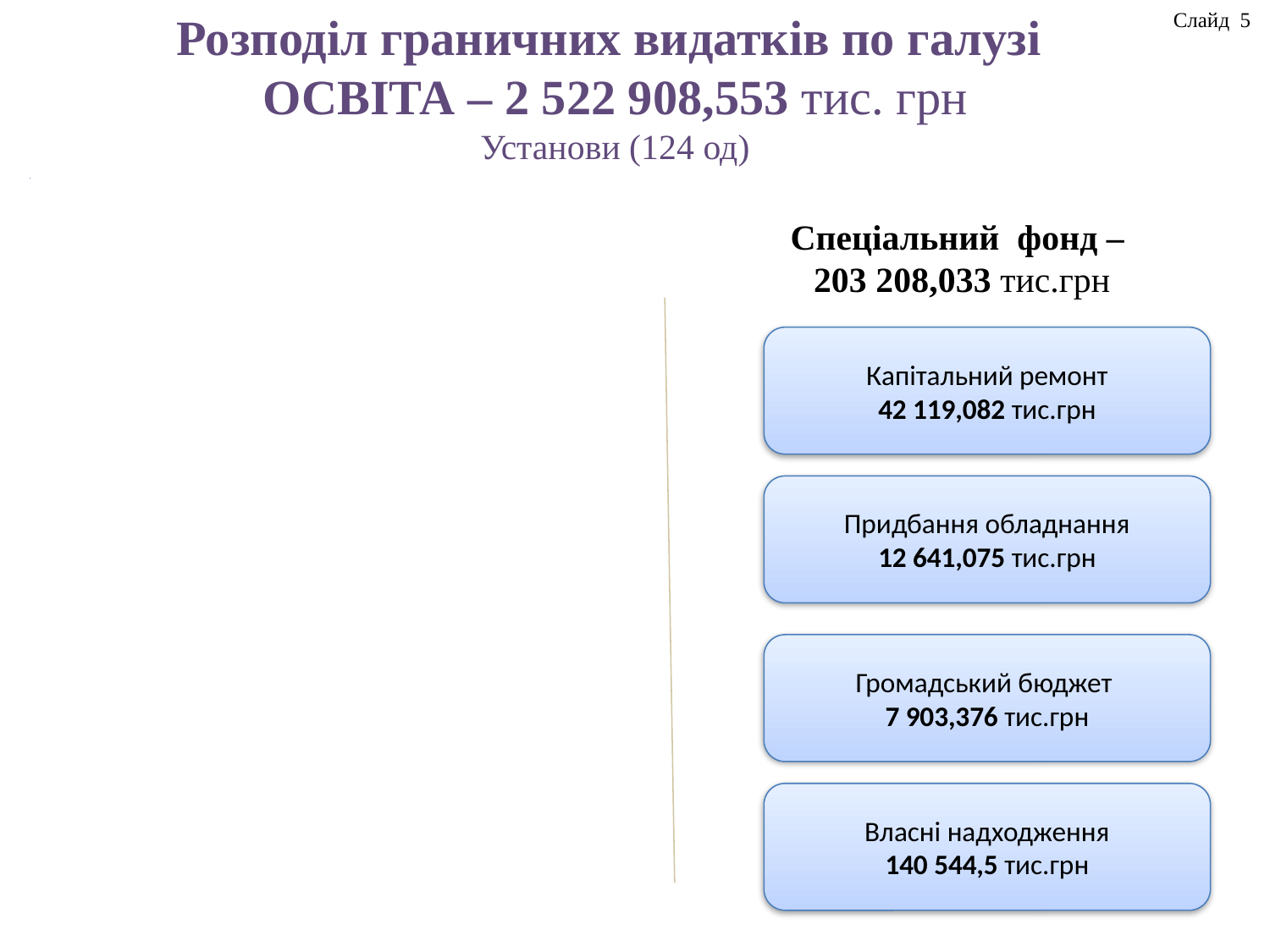

Розподіл граничних видатків по галузі
ОСВІТА – 2 522 908,553 тис. грн
Установи (124 од)

Слайд  5

[unsupported chart]

Спеціальний  фонд –
 203 208,033 тис.грн
Капітальний ремонт
42 119,082 тис.грн
Придбання обладнання
12 641,075 тис.грн
Громадський бюджет
7 903,376 тис.грн

Власні надходження
140 544,5 тис.грн